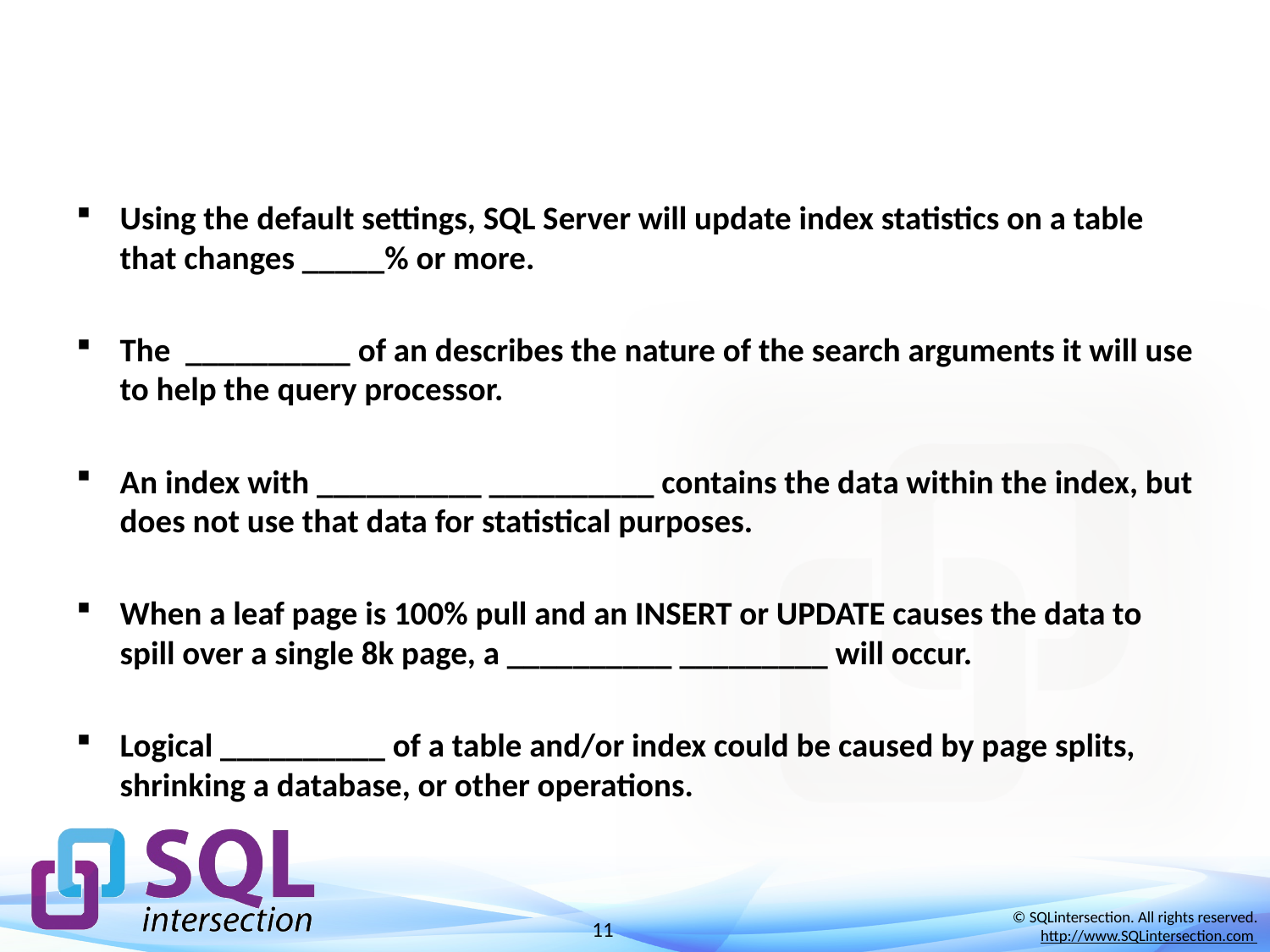

#
Using the default settings, SQL Server will update index statistics on a table that changes _____% or more.

The  __________ of an describes the nature of the search arguments it will use to help the query processor.

An index with __________ __________ contains the data within the index, but does not use that data for statistical purposes.

When a leaf page is 100% pull and an INSERT or UPDATE causes the data to spill over a single 8k page, a __________ _________ will occur.

Logical __________ of a table and/or index could be caused by page splits, shrinking a database, or other operations.